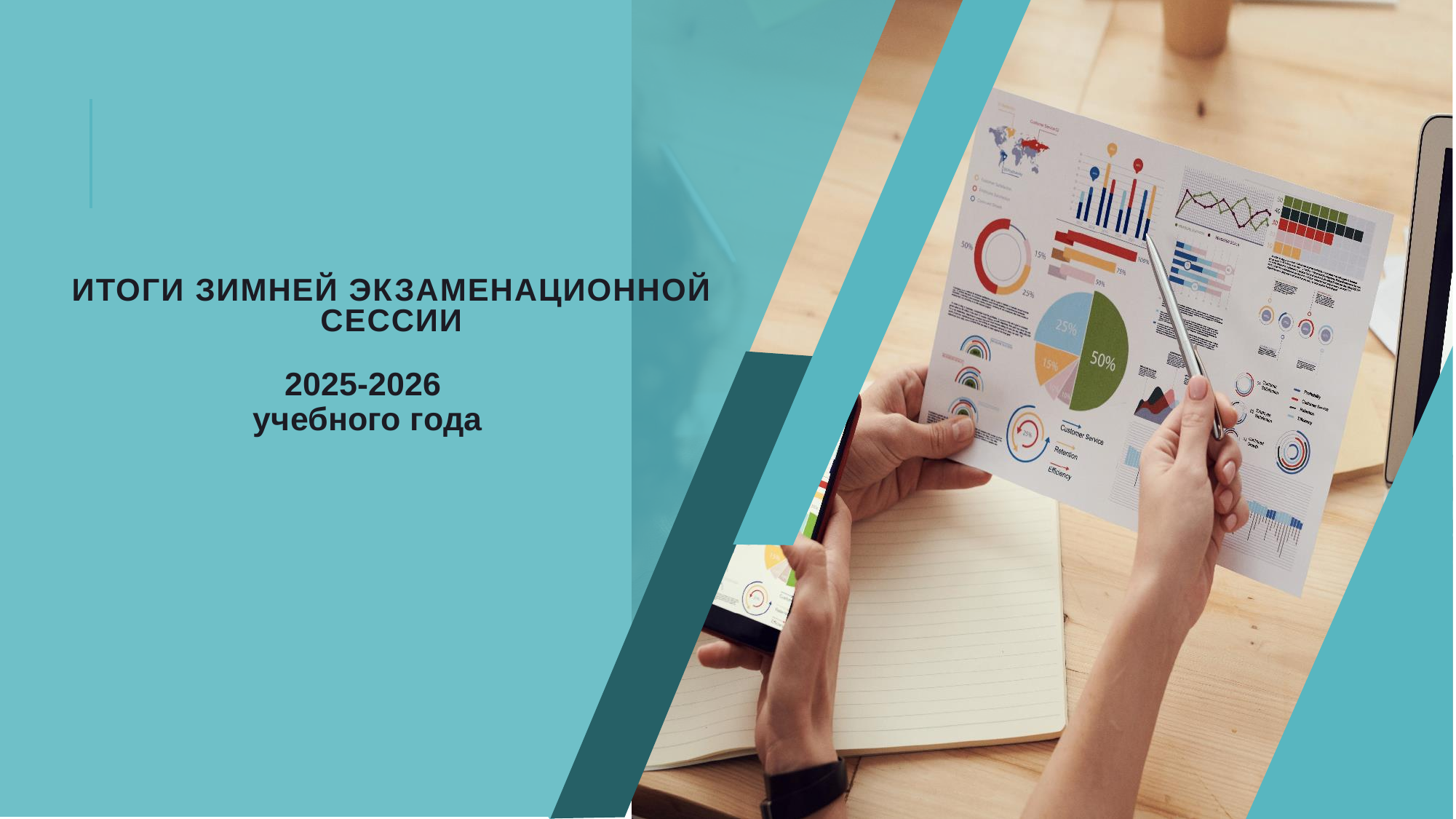

# Итоги зимней экзаменационной сессии

2025-2026
учебного года